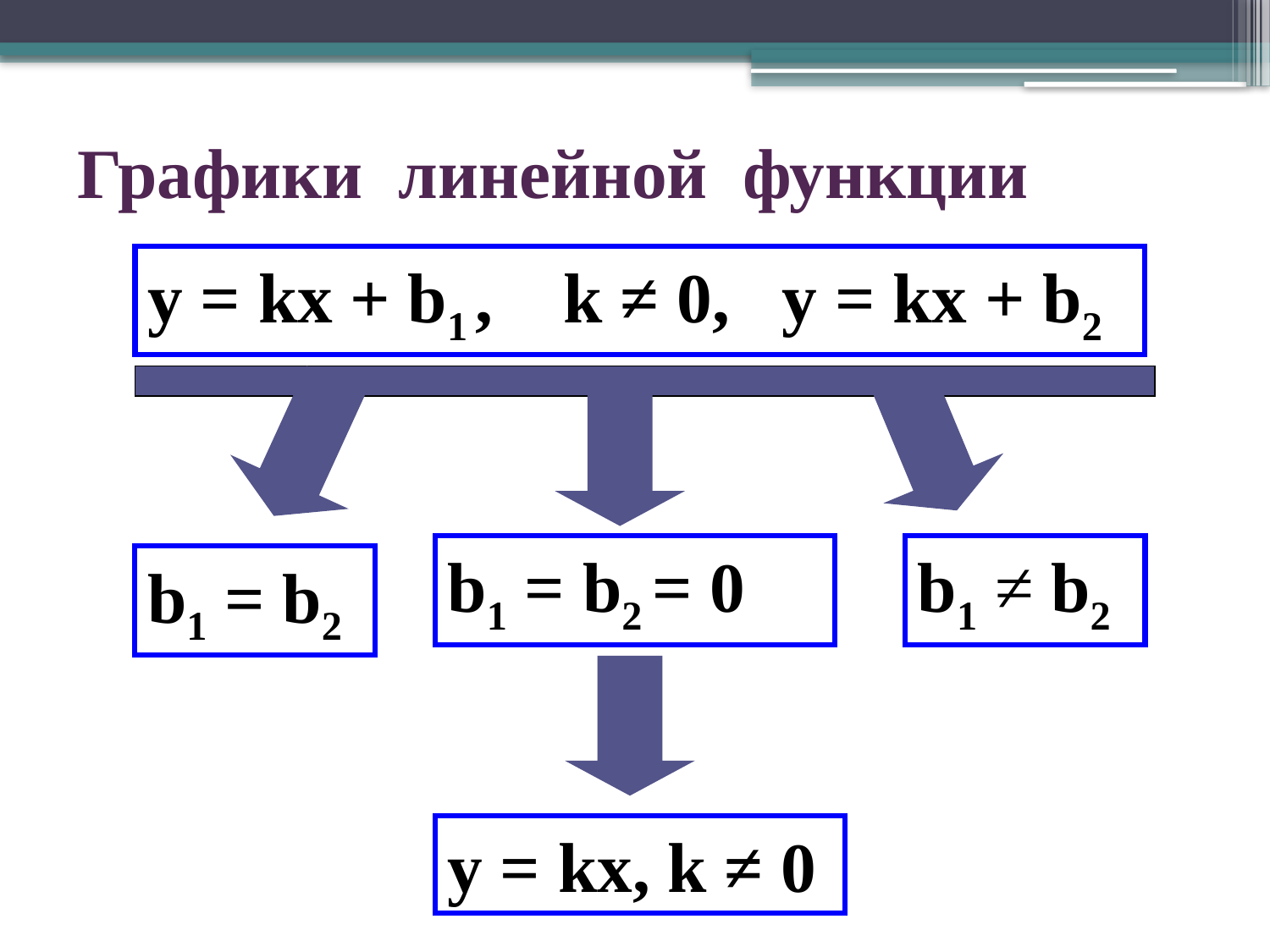

# Графики  линейной  функции
y = kx + b1 ,    k ≠ 0,   y = kx + b2

b1 = b2 = 0
b1 ≠ b2
b1 = b2

y = kx, k ≠ 0